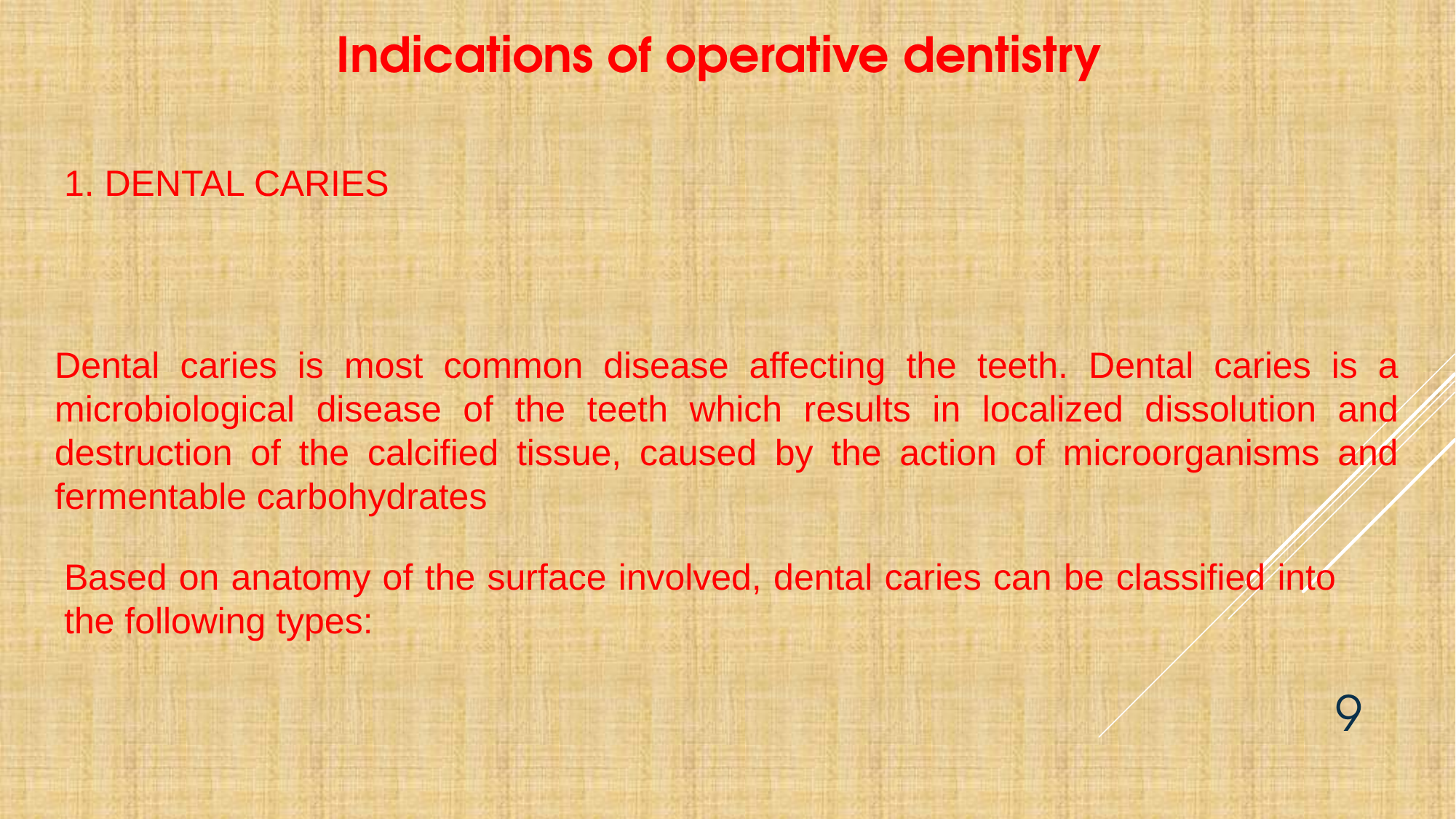

Indications of operative dentistry
1. DENTAL CARIES
Dental caries is most common disease affecting the teeth. Dental caries is a microbiological disease of the teeth which results in localized dissolution and destruction of the calcified tissue, caused by the action of microorganisms and fermentable carbohydrates
Based on anatomy of the surface involved, dental caries can be classified into the following types:
9